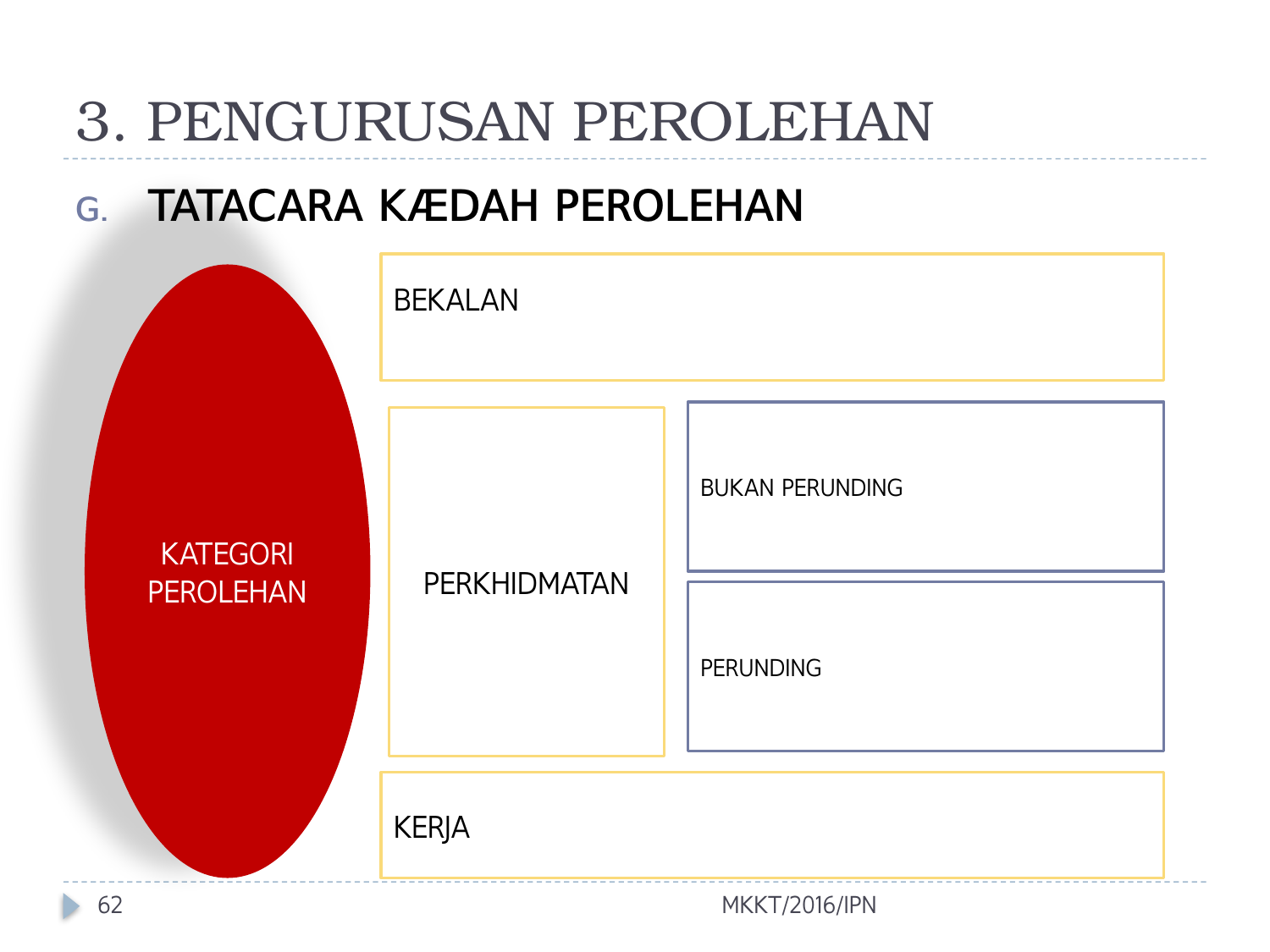

# 3. PENGURUSAN PEROLEHAN
TATACARA KAEDAH PEROLEHAN
BEKALAN

KATEGORI PEROLEHAN
BUKAN PERUNDING
PERKHIDMATAN
PERUNDING
KERJA
62
MKKT/2016/IPN